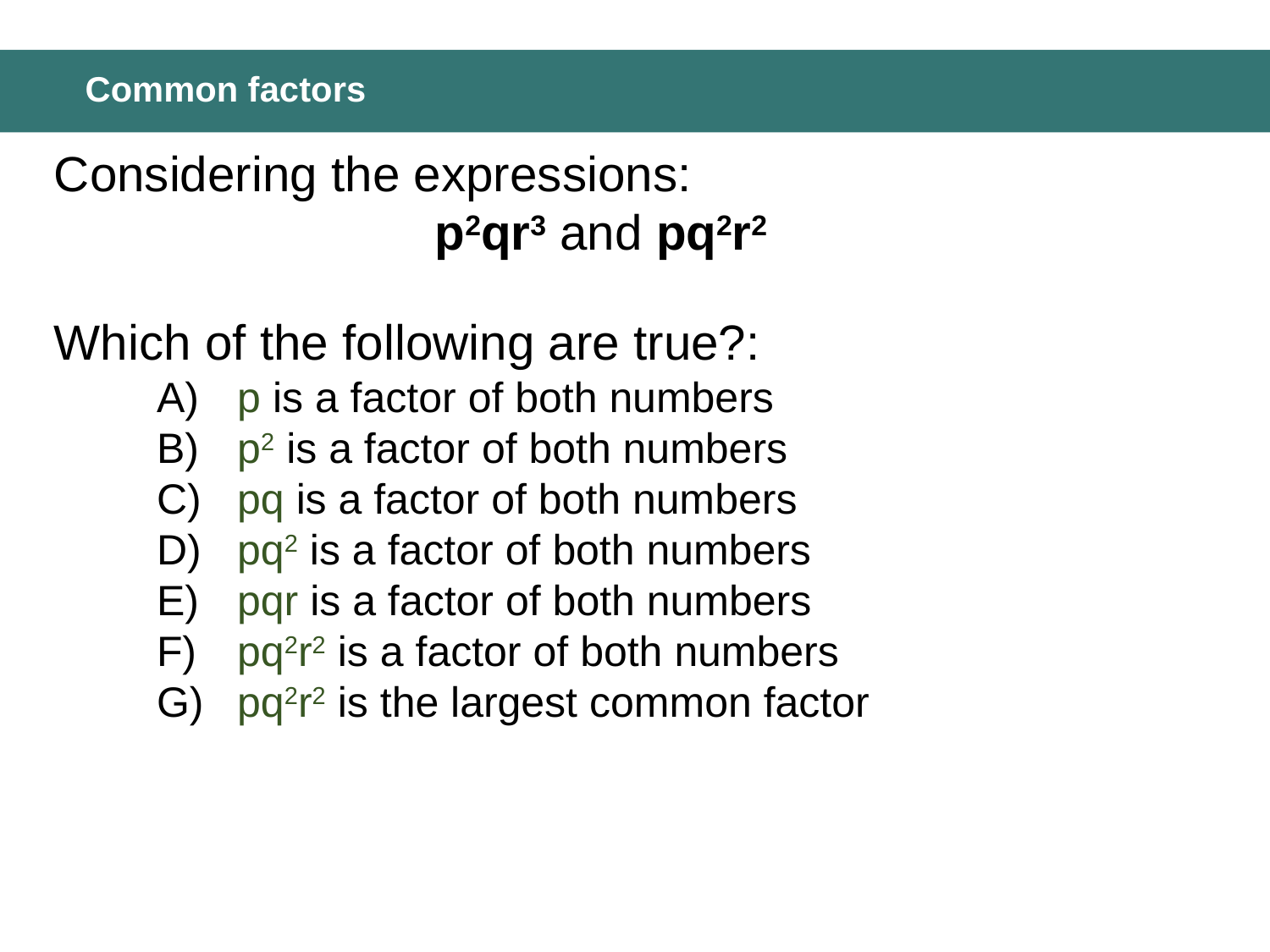

# Common factors
Considering the expressions:
p2qr3 and pq2r2

Which of the following are true?:
p is a factor of both numbers
p2 is a factor of both numbers
pq is a factor of both numbers
pq2 is a factor of both numbers
pqr is a factor of both numbers
pq2r2 is a factor of both numbers
pq2r2 is the largest common factor